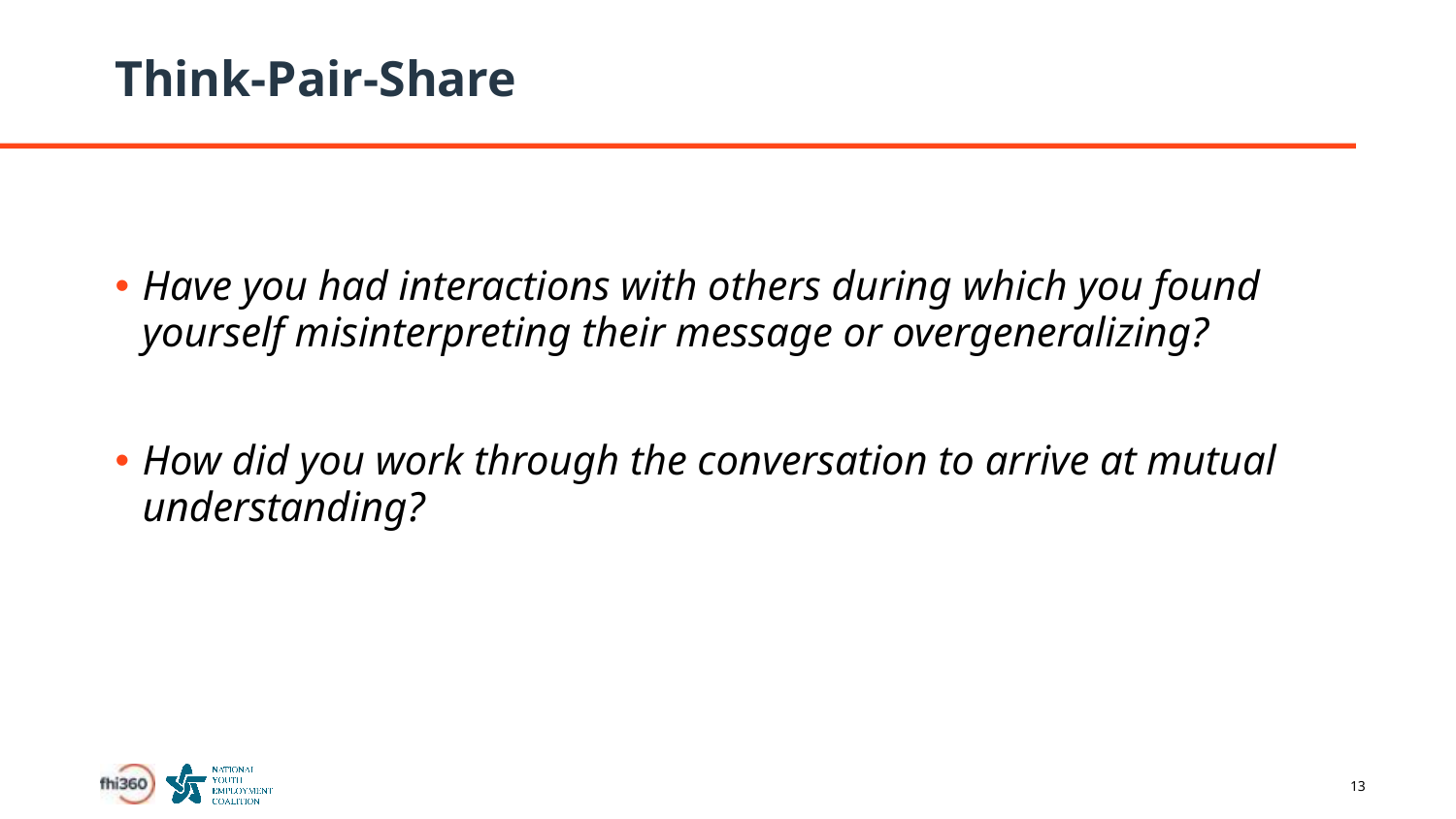

# Think-Pair-Share
Have you had interactions with others during which you found yourself misinterpreting their message or overgeneralizing?

How did you work through the conversation to arrive at mutual understanding?